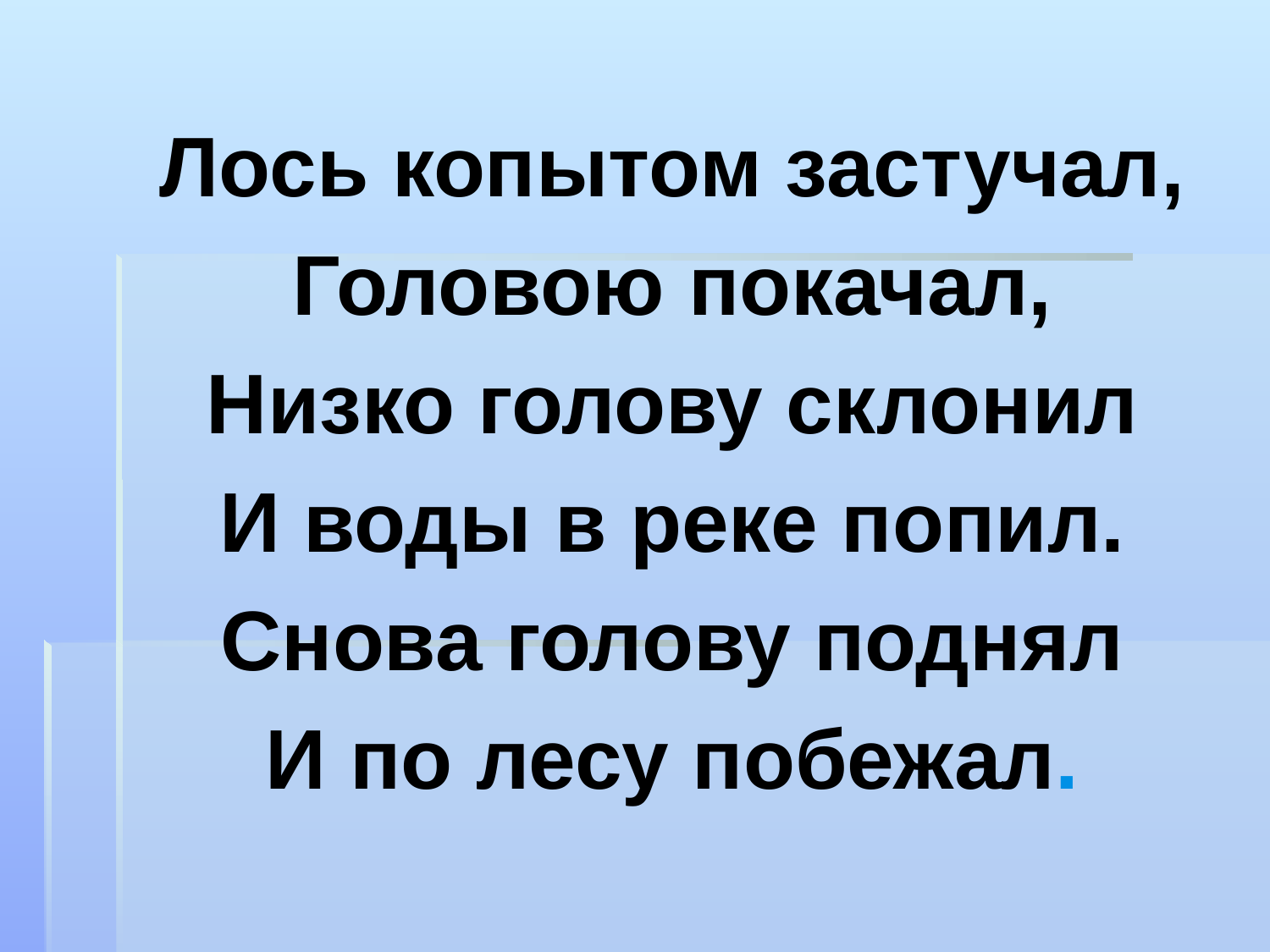

#
Лось копытом застучал,
Головою покачал,
Низко голову склонил
И воды в реке попил.
Снова голову поднял
И по лесу побежал.